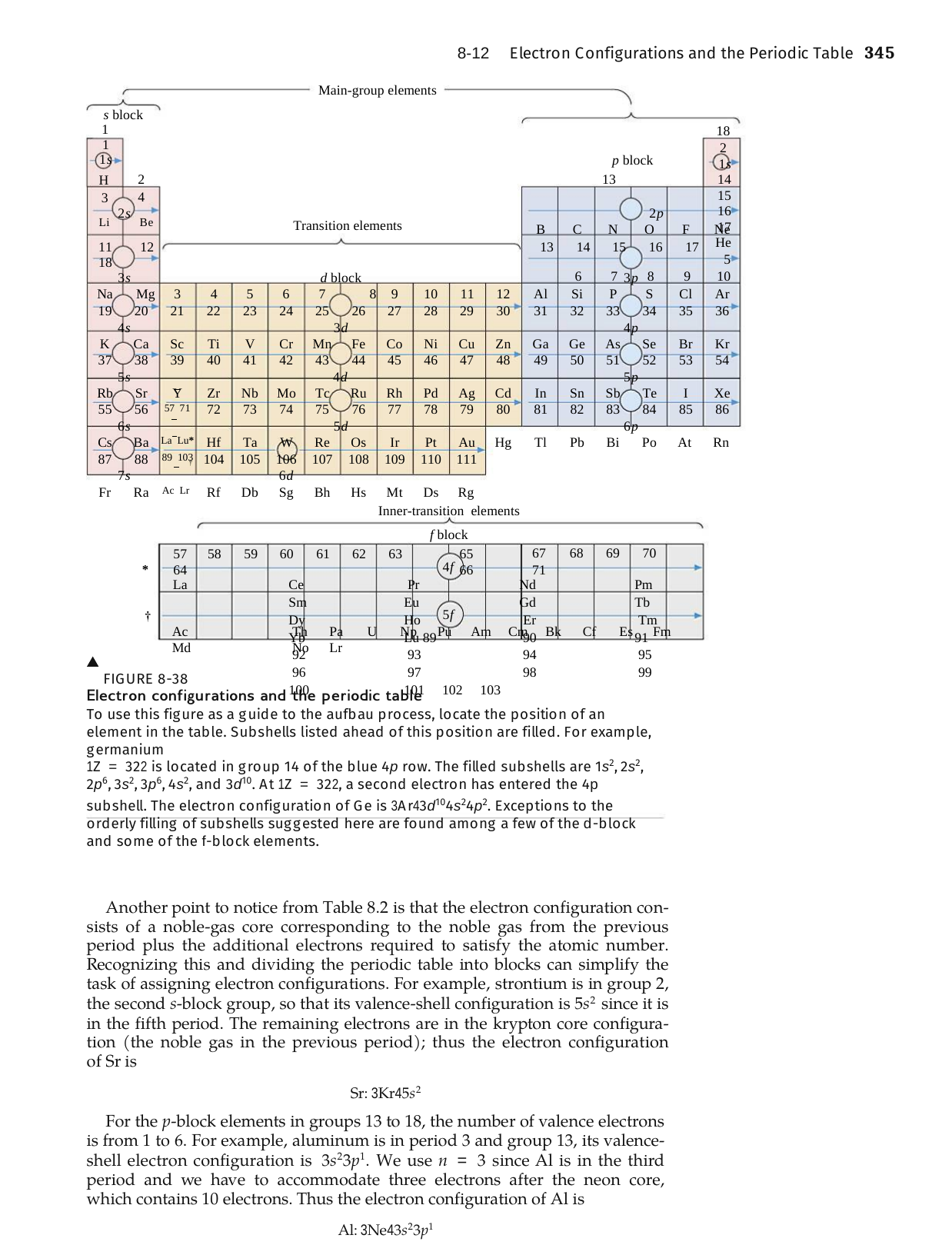

Electron Configurations and the Periodic Table	345
8-12
Main-group elements
s block 1
1
1s
18
2
1s 13	14	15	16	17	He
5	6	7	8	9	10
p block
2
4
H 3
| 2s 2p |  |  |  |  |  |  |  |  |  |  |  |  |  |  |  |  |  |  |  |  |
| --- | --- | --- | --- | --- | --- | --- | --- | --- | --- | --- | --- | --- | --- | --- | --- | --- | --- | --- | --- | --- |
| Li Be Transition elements |  |  |  |  |  |  |  |  |  |  |  |  |  | B | C | N |  | O | F | Ne |
| 11 12 13 14 15 16 17 18 |  |  |  |  |  |  |  |  |  |  |  |  |  |  |  |  |  |  |  |  |
| 3s |  |  |  |  |  |  | d block |  |  |  |  |  |  |  |  |  | 3p |  |  |  |
| Na Mg |  |  | 3 | 4 | 5 | 6 | 7 8 |  |  | 9 | 10 | 11 | 12 | Al | Si | P |  | S | Cl | Ar |
| 19 |  | 20 | 21 | 22 | 23 | 24 | 25 |  | 26 | 27 | 28 | 29 | 30 | 31 | 32 | 33 |  | 34 | 35 | 36 |
|  | 4s |  |  |  |  |  |  | 3d |  |  |  |  |  |  |  |  | 4p |  |  |  |
| K |  | Ca | Sc | Ti | V | Cr | Mn |  | Fe | Co | Ni | Cu | Zn | Ga | Ge | As |  | Se | Br | Kr |
| 37 |  | 38 | 39 | 40 | 41 | 42 | 43 |  | 44 | 45 | 46 | 47 | 48 | 49 | 50 | 51 |  | 52 | 53 | 54 |
|  | 5s |  |  |  |  |  |  | 4d |  |  |  |  |  |  |  |  | 5p |  |  |  |
| Rb |  | Sr | Y | Zr | Nb | Mo | Tc |  | Ru | Rh | Pd | Ag | Cd | In | Sn | Sb |  | Te | I | Xe |
| 55 |  | 56 | 57 71 | 72 | 73 | 74 | 75 |  | 76 | 77 | 78 | 79 | 80 | 81 | 82 | 83 |  | 84 | 85 | 86 |
|  | 6s |  |  |  |  |  |  | 5d |  |  |  |  |  |  |  |  | 6p |  |  |  |
| Cs |  | Ba | La Lu\* | Hf | Ta | W | Re |  | Os | Ir | Pt | Au | Hg | Tl | Pb | Bi |  | Po | At | Rn |
| 87 |  | 88 | 89 103 | 104 | 105 | 106 | 107 |  | 108 | 109 | 110 | 111 |  |  |  |  |  |  |  |  |
|  | 7s |  |  |  |  | 6d |  |  |  |  |  |  |  |  |  |  |  |  |  |  |
| Fr |  | Ra | Ac Lr | Rf | Db | Sg | Bh |  | Hs | Mt | Ds | Rg |  |  |  |  |  |  |  |  |

Inner-transition  elements
f block
67	68	69	70	71
65	66
57	58	59	60	61	62	63	64
4f
*
La	Ce	 Pr	Nd	Pm	Sm	Eu	Gd	Tb	Dy	Ho	 Er	 Tm	Yb	Lu 89	 90	91	 92	 93	 94	 95	 96	 97	 98	 99	100	101     102     103
5f

Ac	Th	Pa	U	Np	Pu	Am     Cm	Bk	Cf	Es	Fm	Md	No	Lr

 FIGURE 8-38
Electron configurations and the periodic table
To use this figure as a guide to the aufbau process, locate the position of an element in the table. Subshells listed ahead of this position are filled. For example, germanium
1Z  =  322 is located in group 14 of the blue 4p row. The filled subshells are 1s2, 2s2, 2p6, 3s2, 3p6, 4s2, and 3d10. At 1Z  =  322, a second electron has entered the 4p
subshell. The electron configuration of Ge is 3Ar43d104s24p2. Exceptions to the orderly filling of subshells suggested here are found among a few of the d-block and some of the f-block elements.

Another point to notice from Table 8.2 is that the electron configuration con- sists of a noble-gas core corresponding to the noble gas from the previous period plus the additional electrons required to satisfy the atomic number. Recognizing this and dividing the periodic table into blocks can simplify the task of assigning electron configurations. For example, strontium is in group 2, the second s-block group, so that its valence-shell configuration is 5s2  since it is in the fifth period. The remaining electrons are in the krypton core configura- tion (the noble gas in the previous period); thus the electron configuration of Sr is
Sr: 3Kr45s2
For the p-block elements in groups 13 to 18, the number of valence electrons is from 1 to 6. For example, aluminum is in period 3 and group 13, its valence- shell electron configuration is  3s23p1. We use n  =  3 since Al is in the third period and we have to accommodate three electrons after the neon core, which contains 10 electrons. Thus the electron configuration of Al is
Al: 3Ne43s23p1